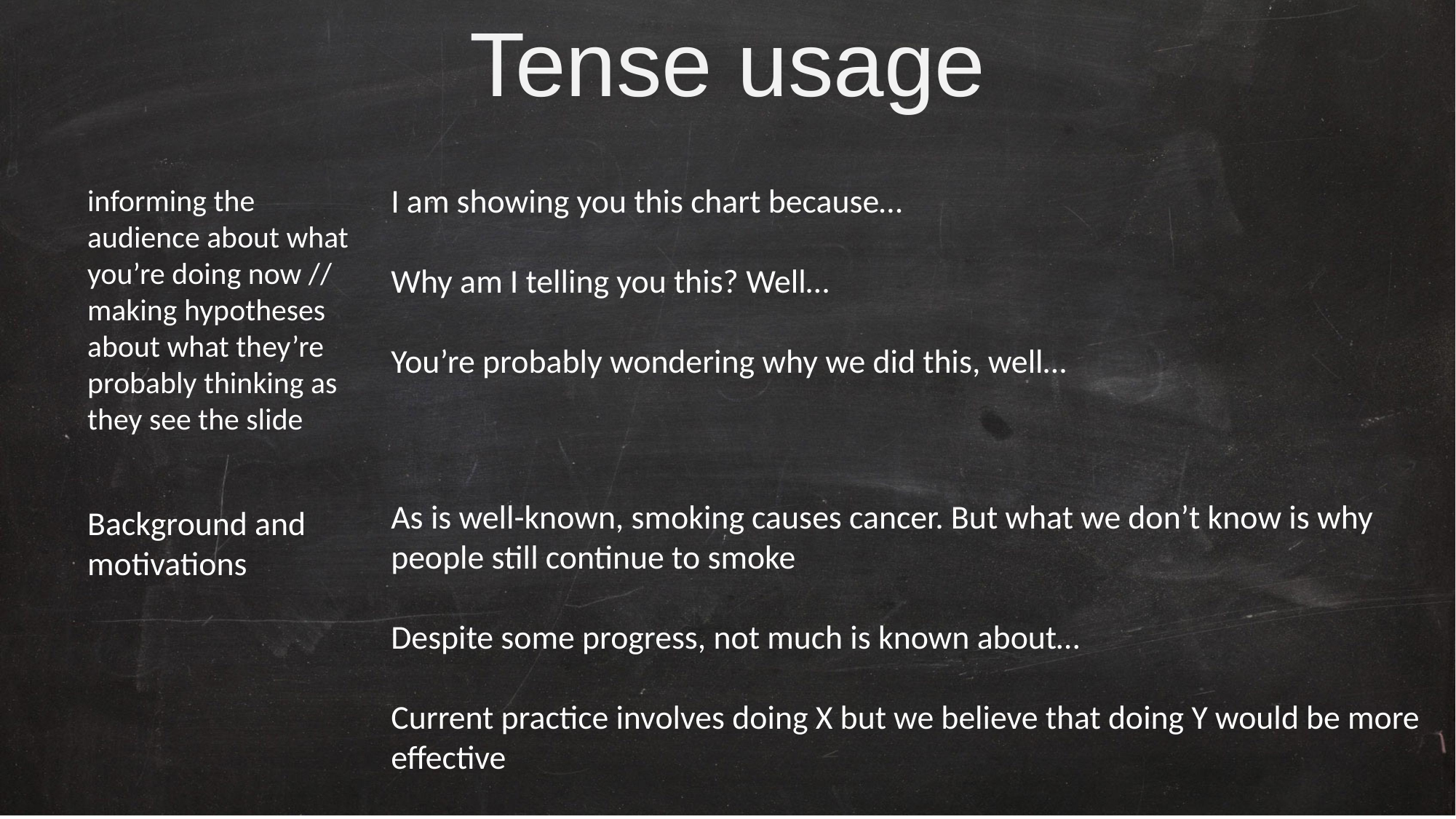

# Tense usage
I am showing you this chart because…

Why am I telling you this? Well…

You’re probably wondering why we did this, well…
informing the audience about what you’re doing now // making hypotheses about what they’re probably thinking as they see the slide
As is well-known, smoking causes cancer. But what we don’t know is why people still continue to smoke

Despite some progress, not much is known about…

Current practice involves doing X but we believe that doing Y would be more effective
Background and motivations